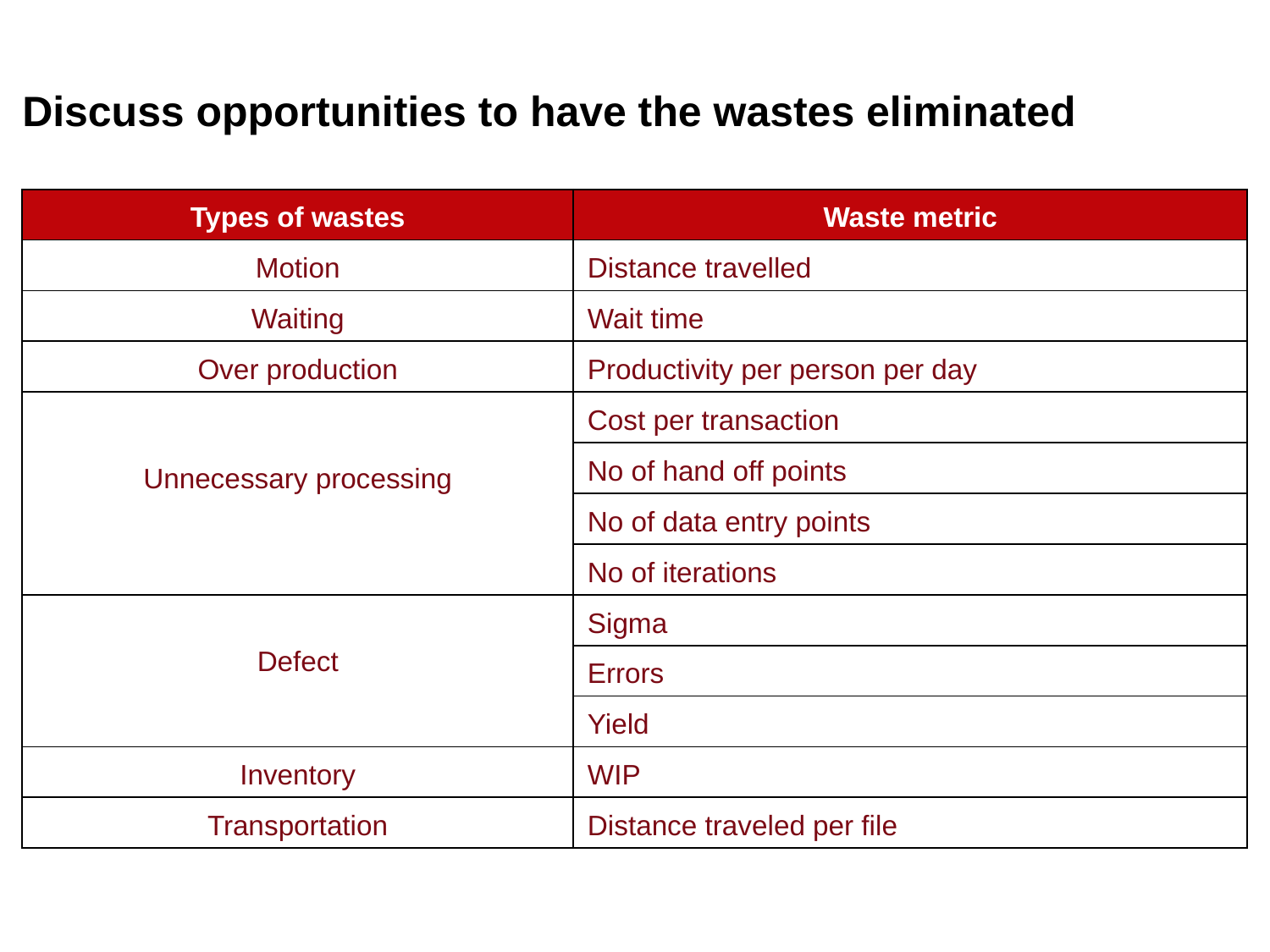

# Discuss opportunities to have the wastes eliminated
| Types of wastes | Waste metric |
| --- | --- |
| Motion | Distance travelled |
| Waiting | Wait time |
| Over production | Productivity per person per day |
| Unnecessary processing | Cost per transaction |
|  | No of hand off points |
|  | No of data entry points |
|  | No of iterations |
| Defect | Sigma |
|  | Errors |
|  | Yield |
| Inventory | WIP |
| Transportation | Distance traveled per file |